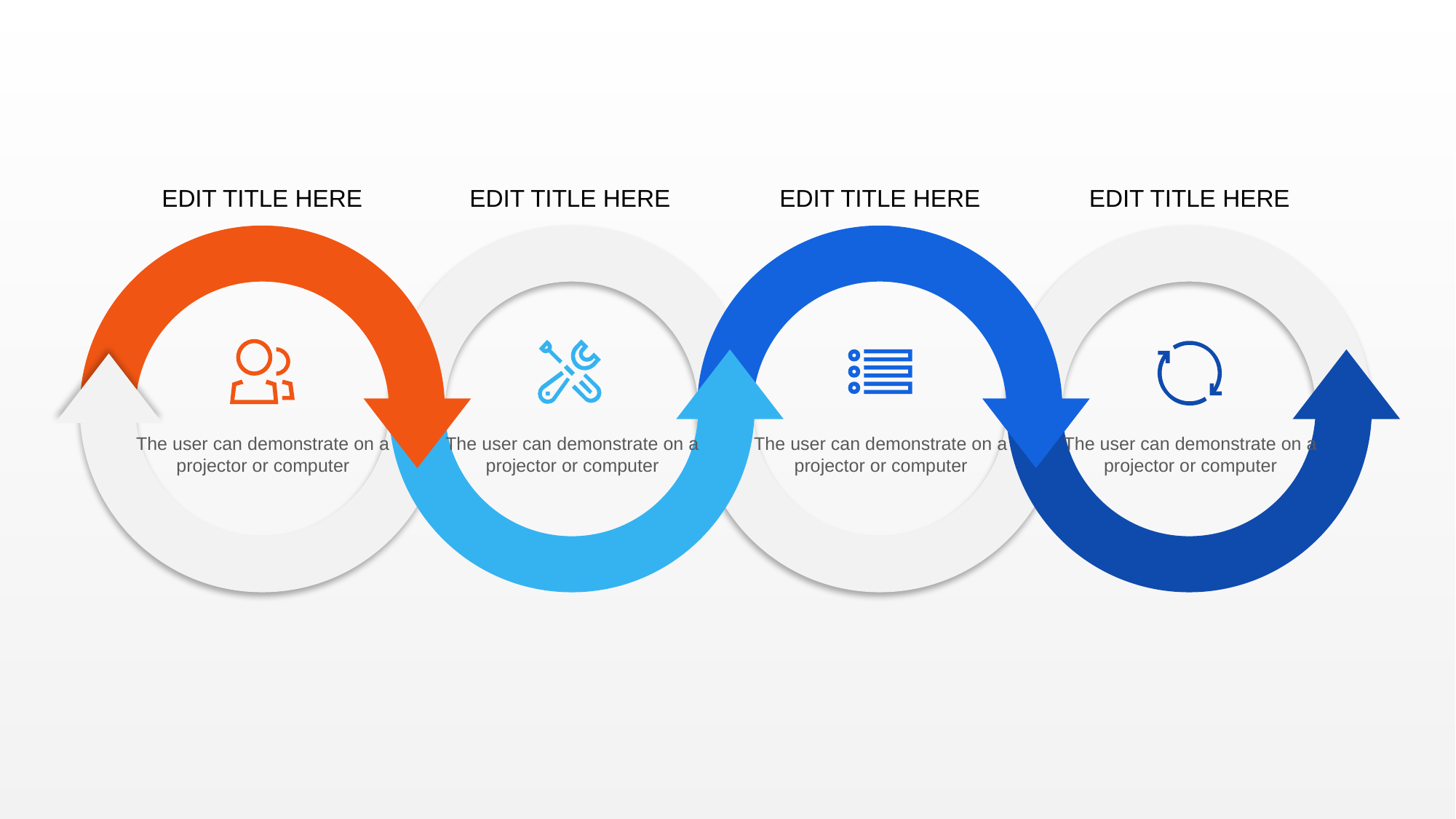

EDIT TITLE HERE
EDIT TITLE HERE
EDIT TITLE HERE
EDIT TITLE HERE

The user can demonstrate on a projector or computer
The user can demonstrate on a projector or computer
The user can demonstrate on a projector or computer
The user can demonstrate on a projector or computer